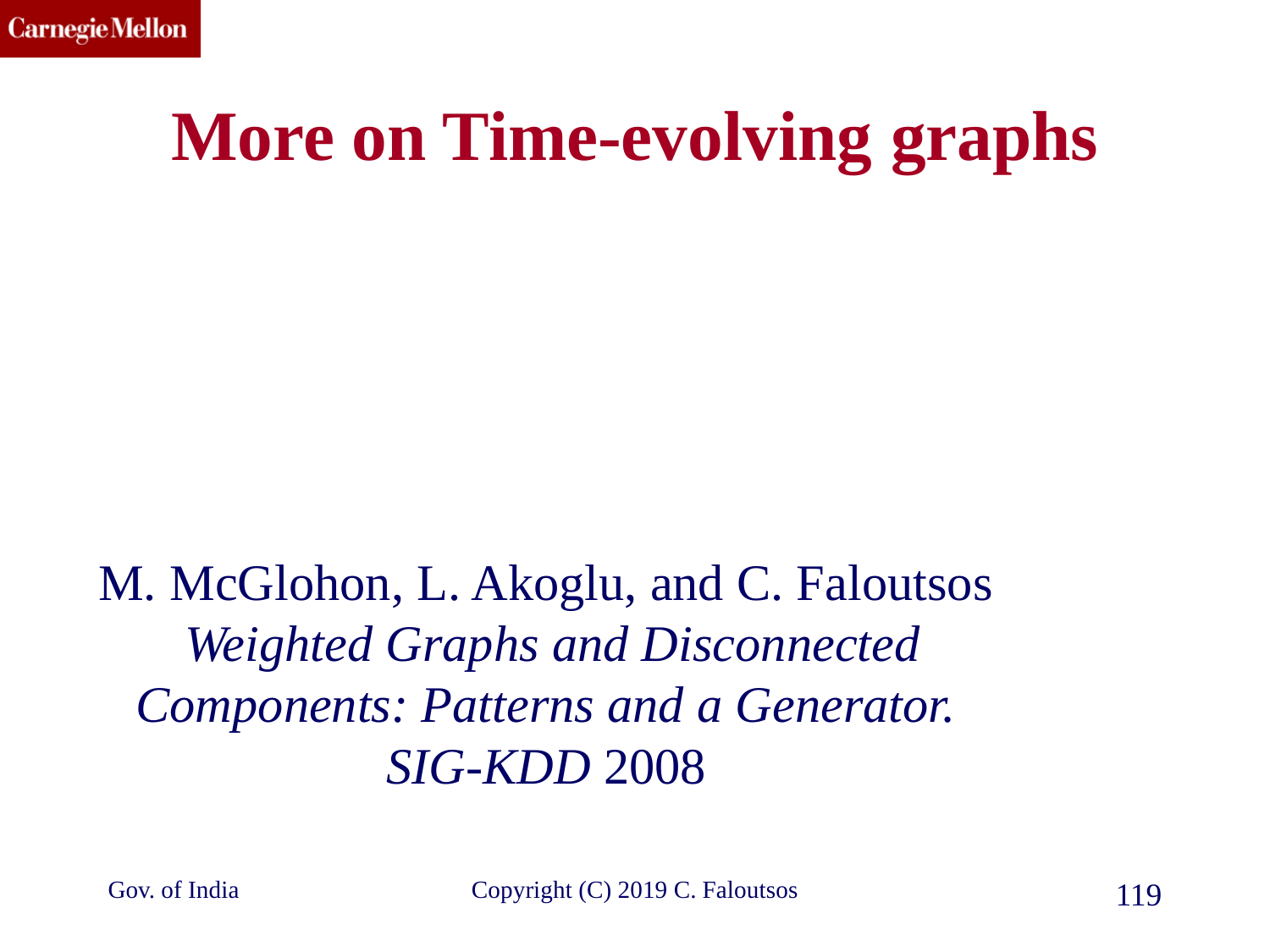

More on Time-evolving graphs
M. McGlohon, L. Akoglu, and C. Faloutsos
Weighted Graphs and Disconnected Components: Patterns and a Generator.
SIG-KDD 2008
Gov. of India
Copyright (C) 2019 C. Faloutsos
119